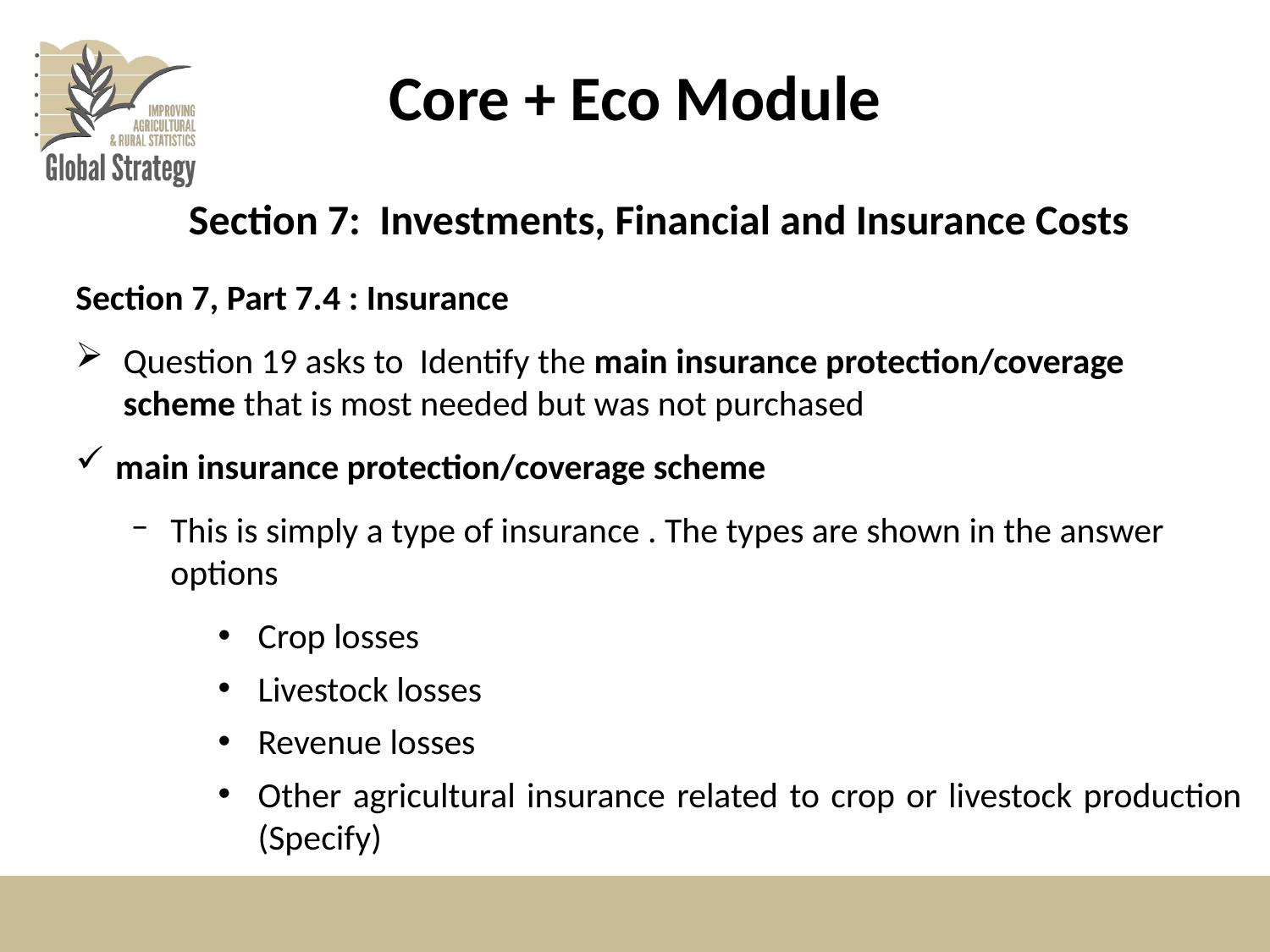

# Core + Eco Module
Section 7:  Investments, Financial and Insurance Costs
Section 7, Part 7.4 : Insurance
Question 19 asks to  Identify the main insurance protection/coverage scheme that is most needed but was not purchased
main insurance protection/coverage scheme
This is simply a type of insurance . The types are shown in the answer options
Crop losses
Livestock losses
Revenue losses
Other agricultural insurance related to crop or livestock production (Specify)